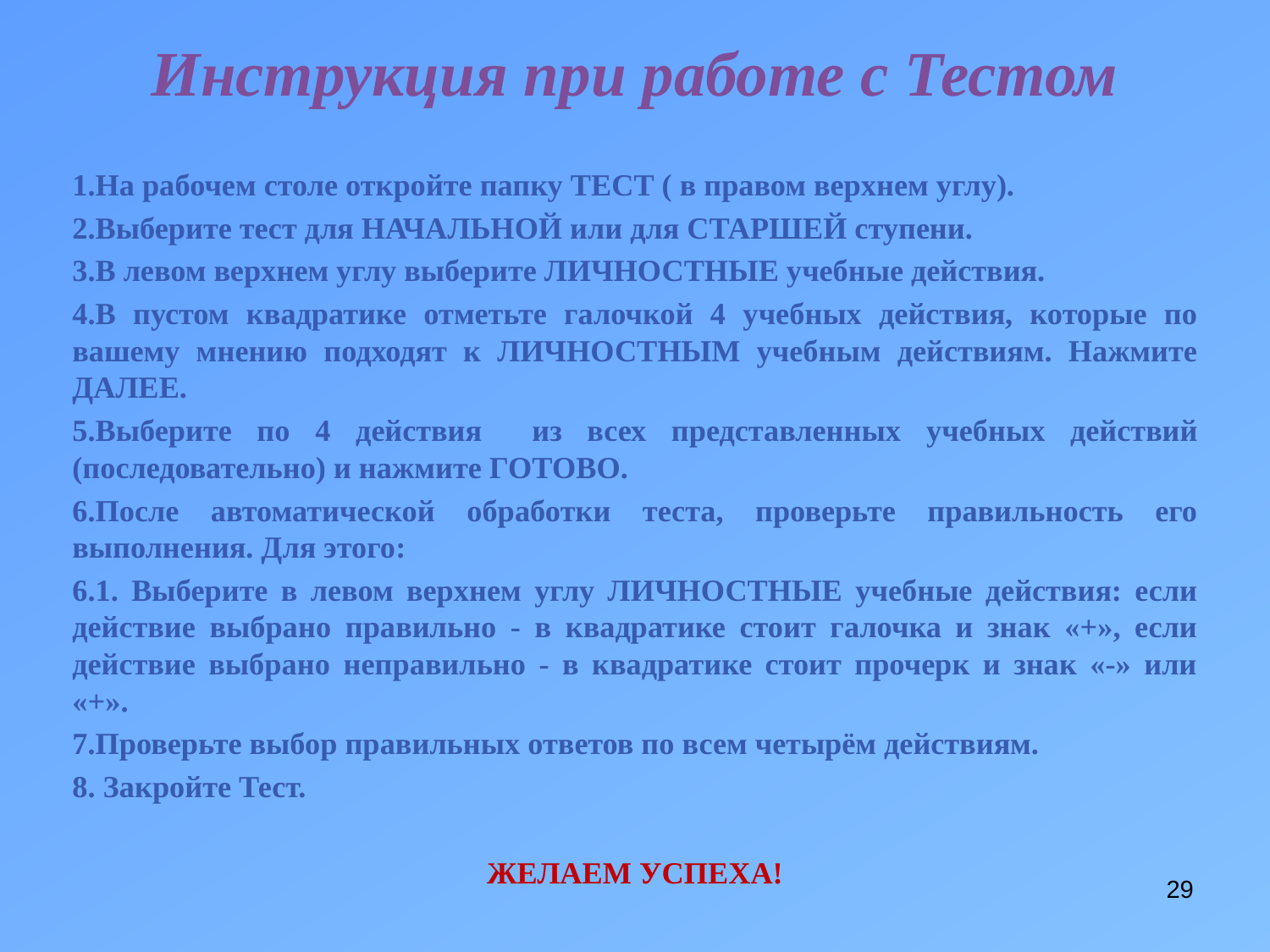

# Инструкция при работе с Тестом
1.На рабочем столе откройте папку ТЕСТ ( в правом верхнем углу).
2.Выберите тест для НАЧАЛЬНОЙ или для СТАРШЕЙ ступени.
3.В левом верхнем углу выберите ЛИЧНОСТНЫЕ учебные действия.
4.В пустом квадратике отметьте галочкой 4 учебных действия, которые по вашему мнению подходят к ЛИЧНОСТНЫМ учебным действиям. Нажмите ДАЛЕЕ.
5.Выберите по 4 действия  из всех представленных учебных действий (последовательно) и нажмите ГОТОВО.
6.После автоматической обработки теста, проверьте правильность его выполнения. Для этого:
6.1. Выберите в левом верхнем углу ЛИЧНОСТНЫЕ учебные действия: если действие выбрано правильно - в квадратике стоит галочка и знак «+», если действие выбрано неправильно - в квадратике стоит прочерк и знак «-» или «+».
7.Проверьте выбор правильных ответов по всем четырём действиям.
8. Закройте Тест.

ЖЕЛАЕМ УСПЕХА!

29